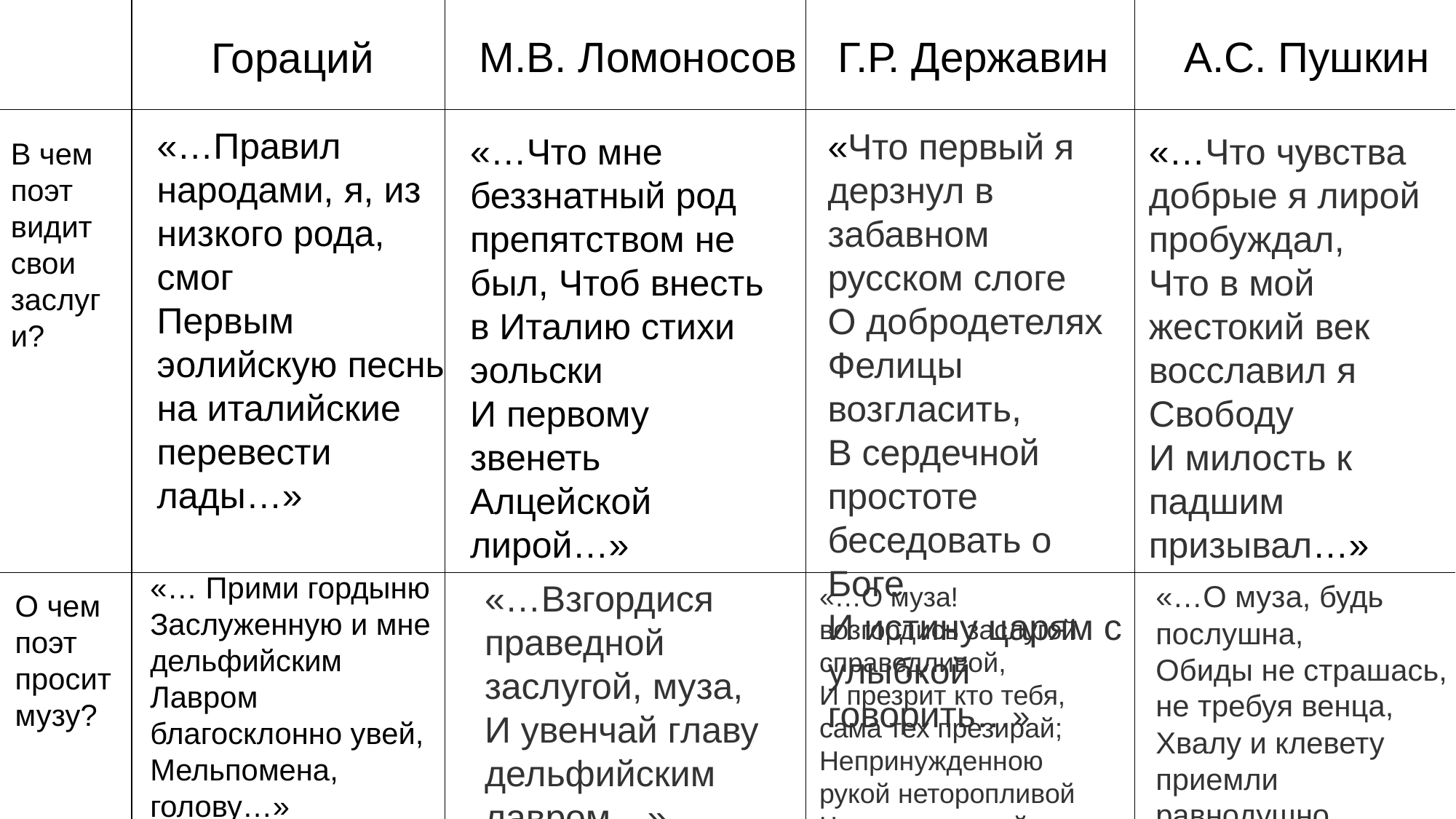

Г.Р. Державин
М.В. Ломоносов
А.С. Пушкин
Гораций
«…Правил народами, я, из низкого рода, смог
Первым эолийскую песнь на италийские
перевести лады…»

«Что первый я дерзнул в забавном русском слоге
О добродетелях Фелицы возгласить,
В сердечной простоте беседовать о Боге
И истину царям с улыбкой говорить…»
«…Что чувства добрые я лирой пробуждал,
Что в мой жестокий век восславил я Свободу
И милость к падшим призывал…»

«…Что мне беззнатный род препятством не был, Чтоб внесть в Италию стихи эольски
И первому звенеть Алцейской лирой…»

В чем поэт видит свои заслуги?
«… Прими гордыню
Заслуженную и мне дельфийским
Лавром благосклонно увей, Мельпомена, голову…»

«…Взгордися праведной заслугой, муза,
И увенчай главу дельфийским лавром…»

«…О муза, будь послушна,
Обиды не страшась, не требуя венца,
Хвалу и клевету приемли равнодушно
И не оспоривай глупца…»
«…О муза! возгордись заслугой справедливой,
И презрит кто тебя, сама тех презирай; Непринужденною рукой неторопливой Чело твое зарей бессмертия венчай...»
О чем поэт
просит музу?